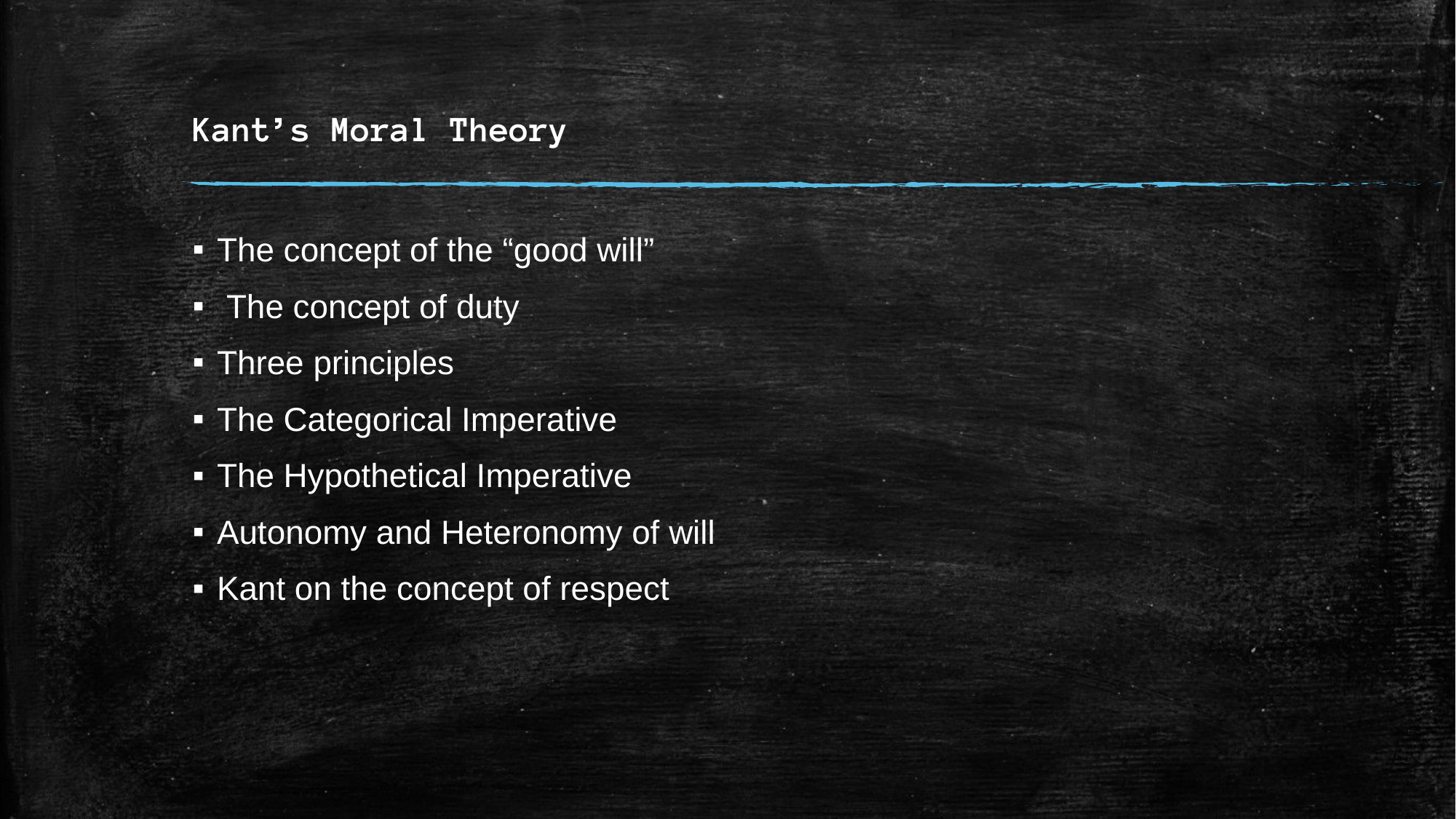

# Kant’s Moral Theory
The concept of the “good will”
 The concept of duty
Three principles
The Categorical Imperative
The Hypothetical Imperative
Autonomy and Heteronomy of will
Kant on the concept of respect